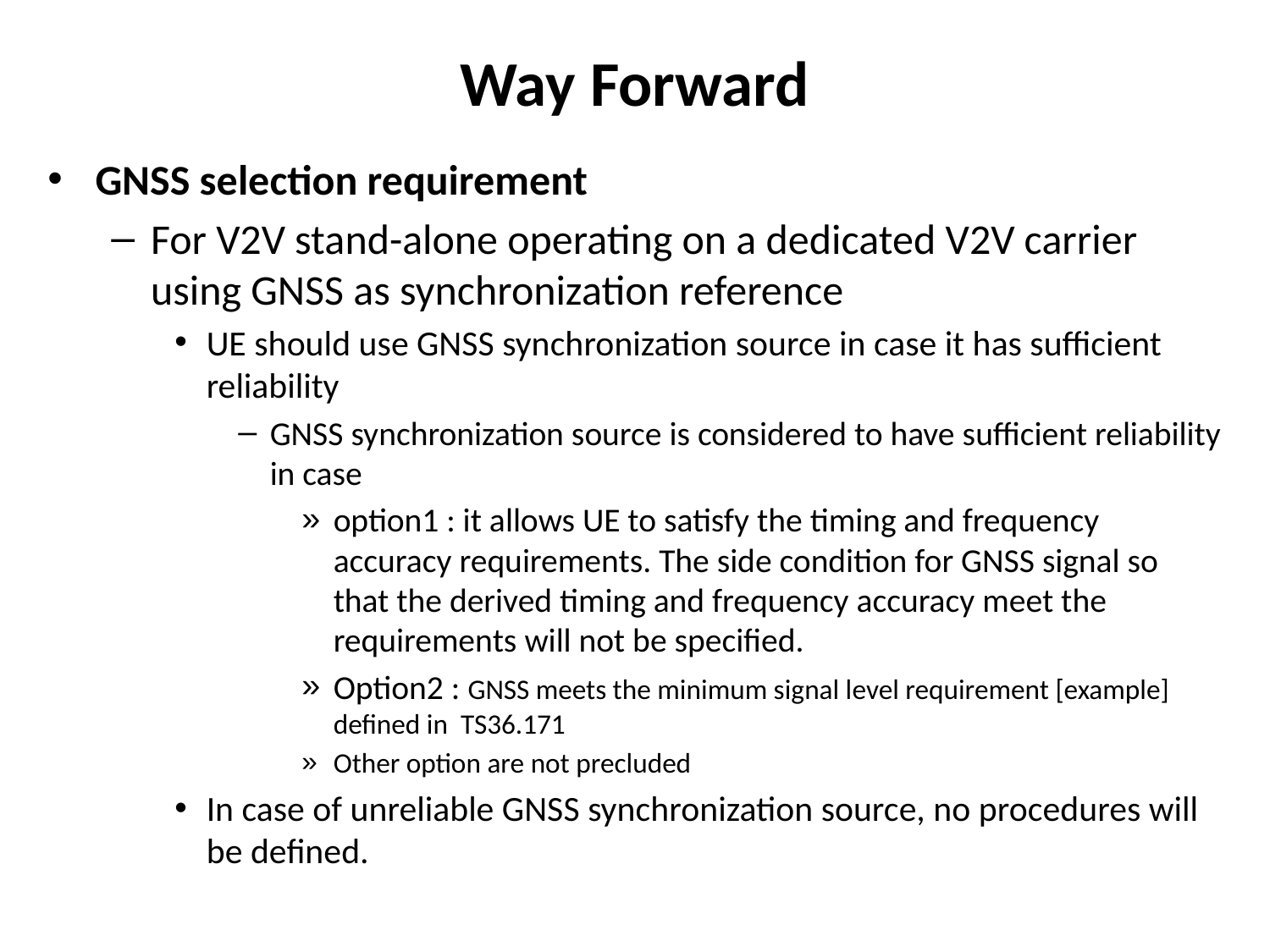

# Way Forward
GNSS selection requirement
For V2V stand-alone operating on a dedicated V2V carrier using GNSS as synchronization reference
UE should use GNSS synchronization source in case it has sufficient reliability
GNSS synchronization source is considered to have sufficient reliability in case
option1 : it allows UE to satisfy the timing and frequency accuracy requirements. The side condition for GNSS signal so that the derived timing and frequency accuracy meet the requirements will not be specified.
Option2 : GNSS meets the minimum signal level requirement [example] defined in  TS36.171
Other option are not precluded
In case of unreliable GNSS synchronization source, no procedures will be defined.